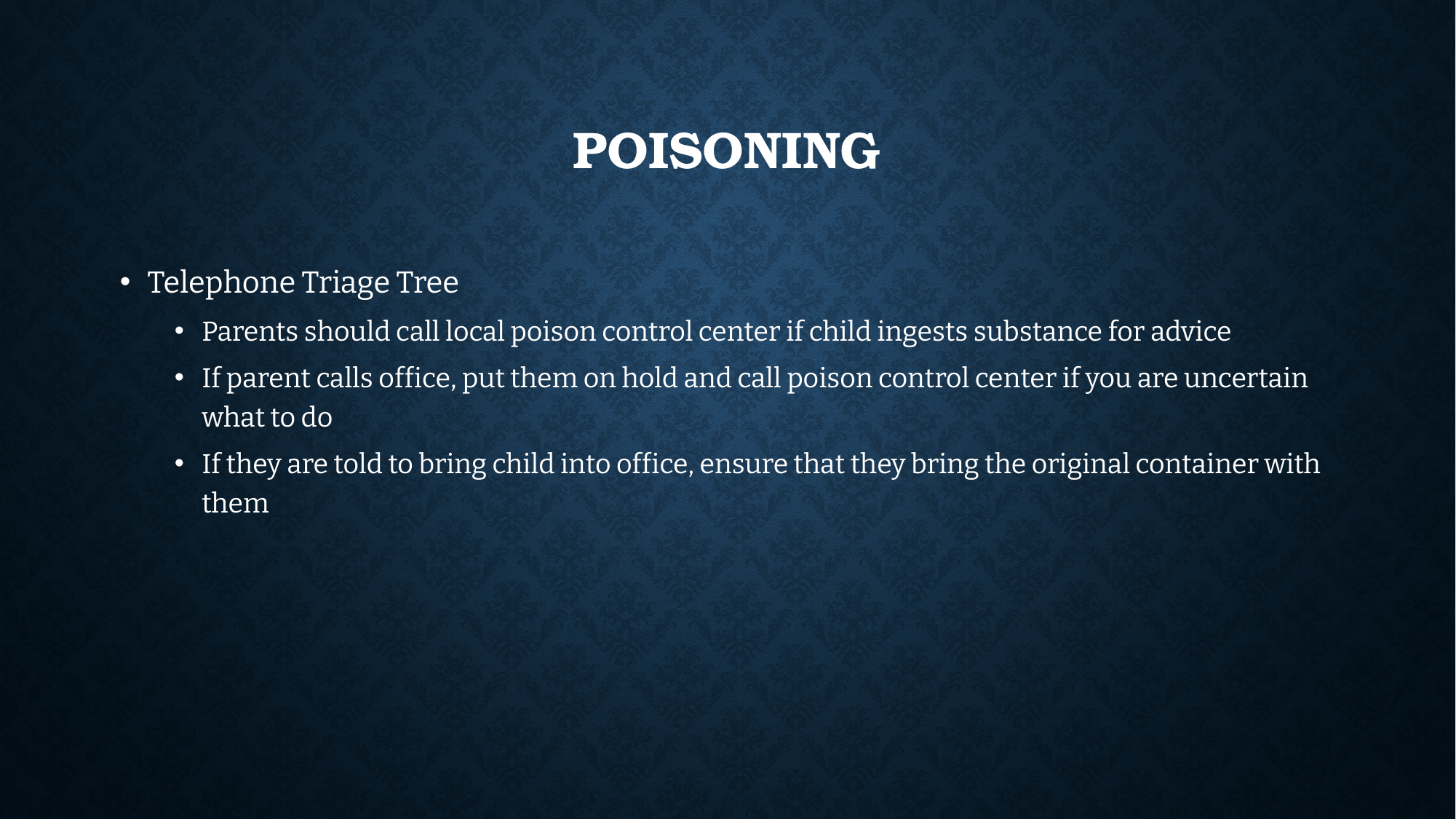

# poisoning
Telephone Triage Tree
Parents should call local poison control center if child ingests substance for advice
If parent calls office, put them on hold and call poison control center if you are uncertain what to do
If they are told to bring child into office, ensure that they bring the original container with them